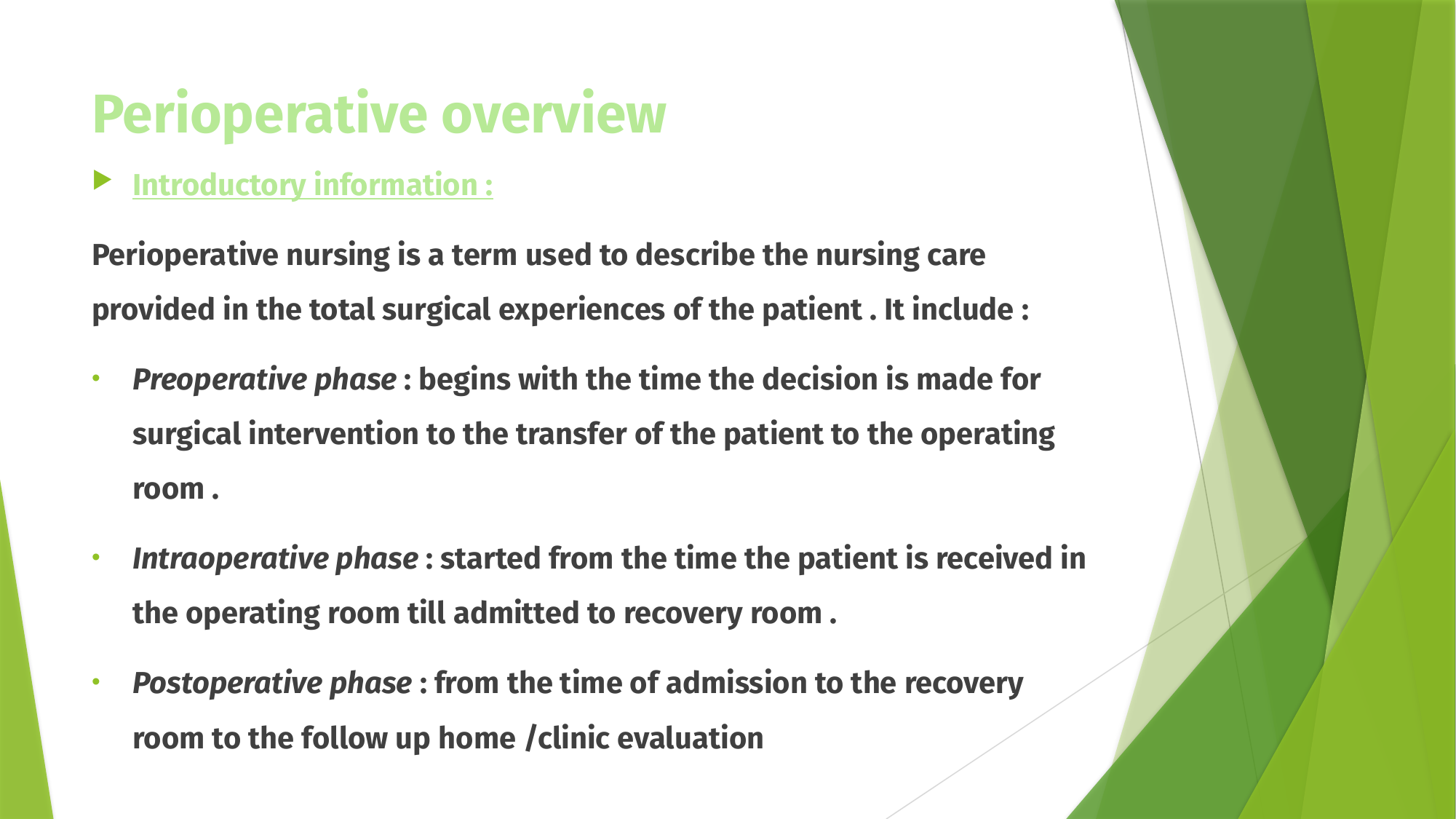

# Perioperative overview
Introductory information :
Perioperative nursing is a term used to describe the nursing care provided in the total surgical experiences of the patient . It include :
Preoperative phase : begins with the time the decision is made for surgical intervention to the transfer of the patient to the operating room .
Intraoperative phase : started from the time the patient is received in the operating room till admitted to recovery room .
Postoperative phase : from the time of admission to the recovery room to the follow up home /clinic evaluation